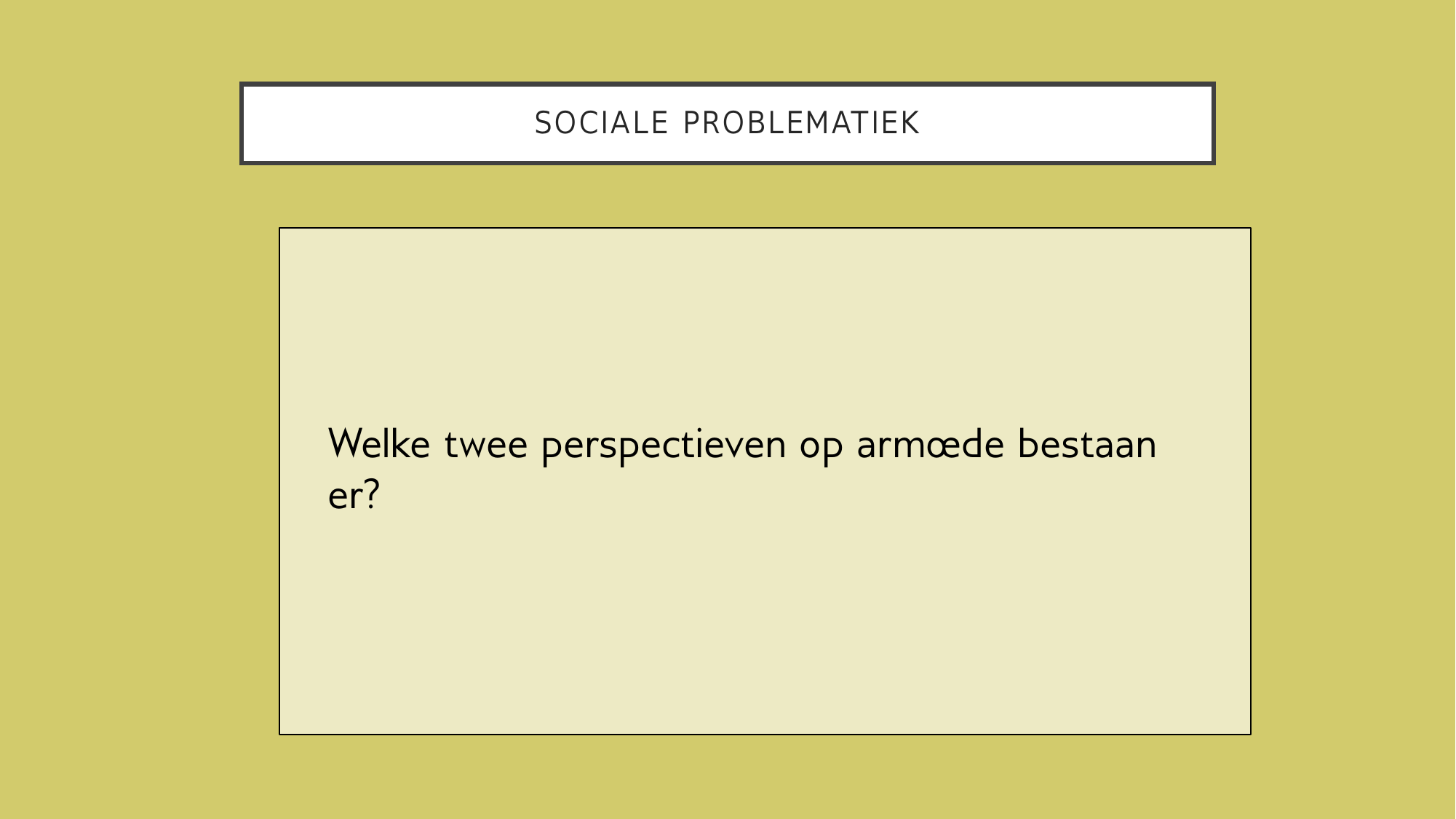

# Sociale problematiek

Welke twee perspectieven op armoede bestaan er?